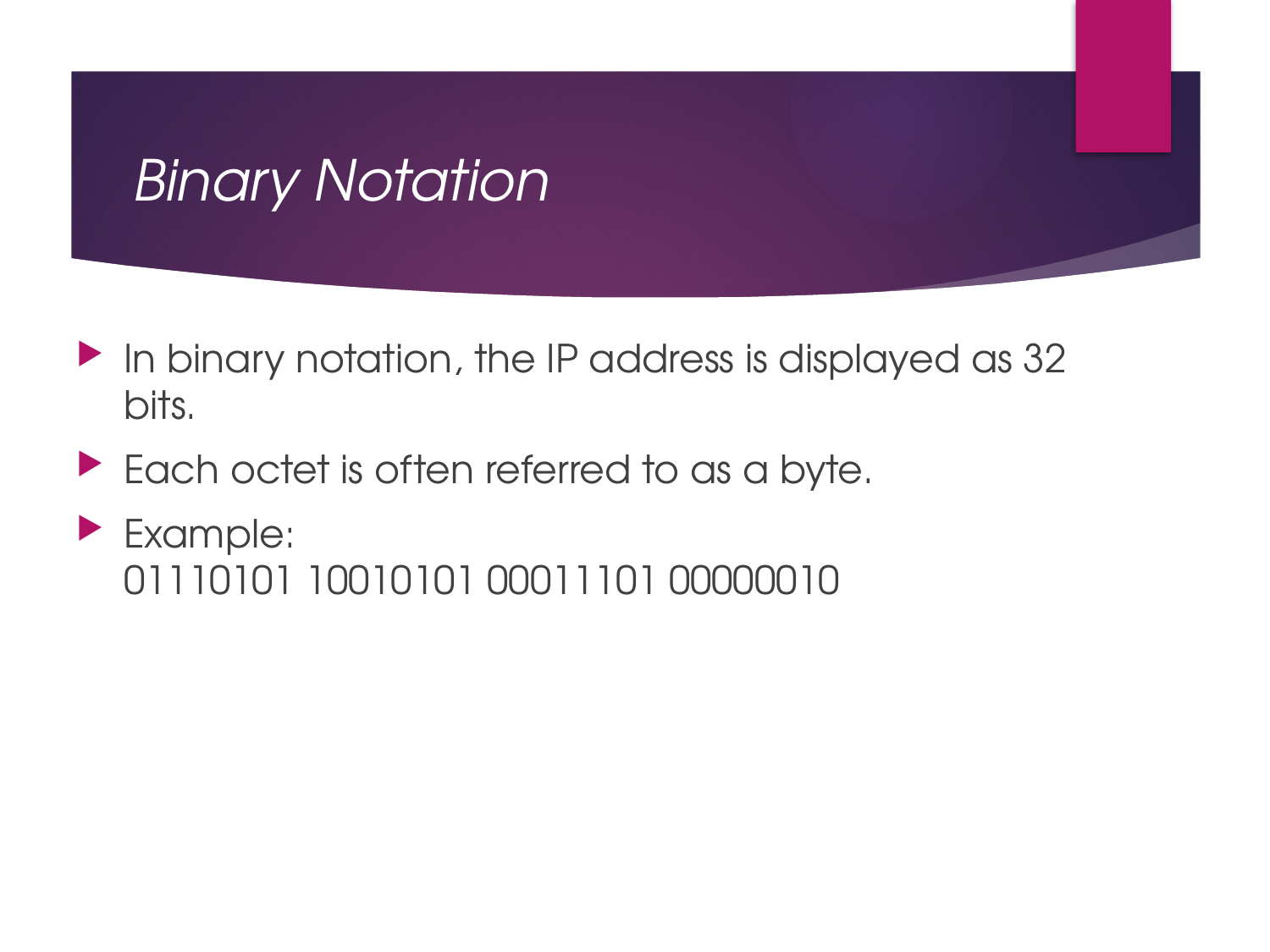

# Binary Notation
In binary notation, the IP address is displayed as 32 bits.
Each octet is often referred to as a byte.
Example:
01110101 10010101 00011101 00000010